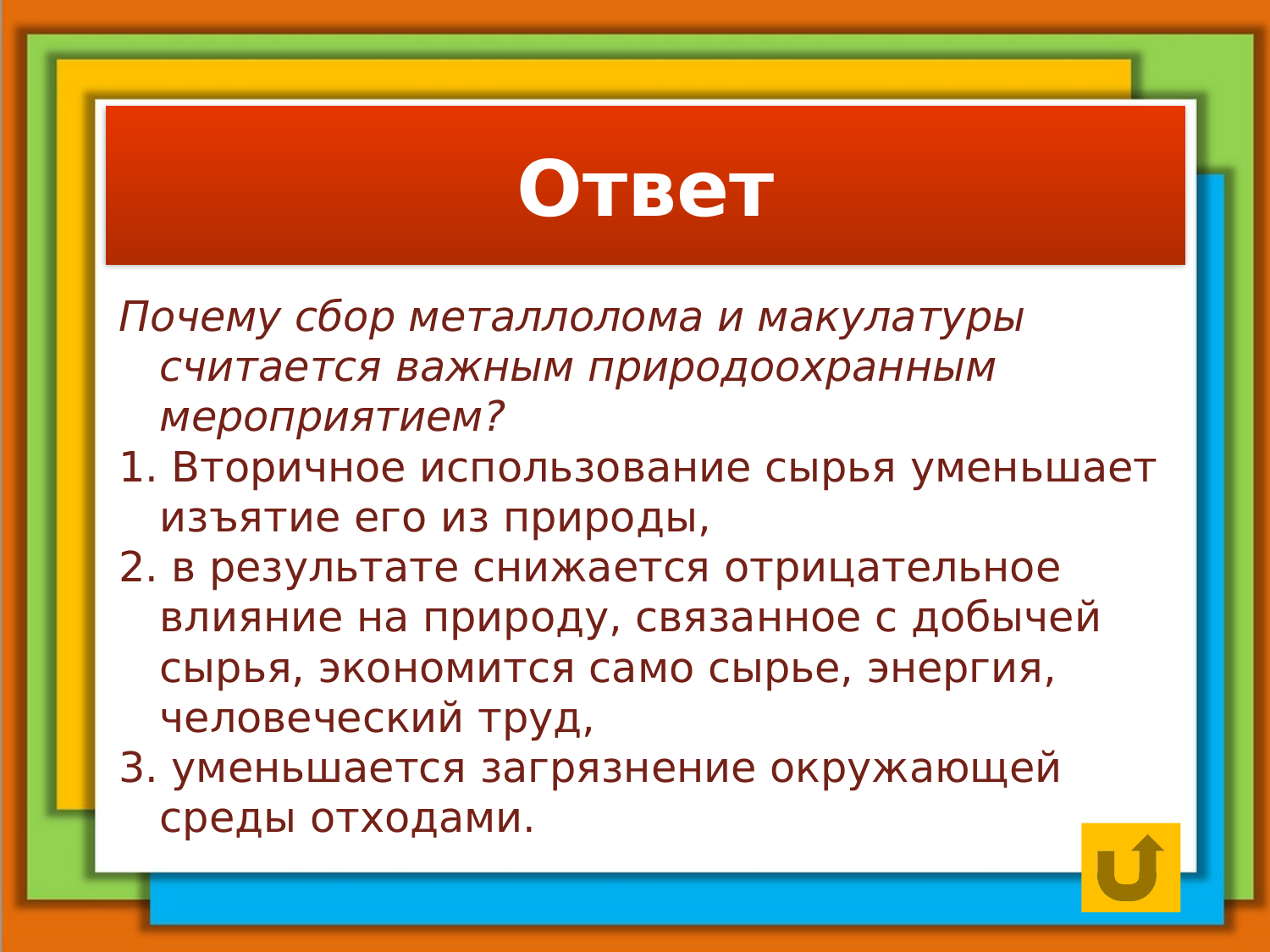

# Ответ
Почему сбор металлолома и макулатуры считается важным природоохранным мероприятием?
1. Вторичное использование сырья уменьшает изъятие его из природы,
2. в результате снижается отрицательное влияние на природу, связанное с добычей сырья, экономится само сырье, энергия, человеческий труд,
3. уменьшается загрязнение окружающей среды отходами.